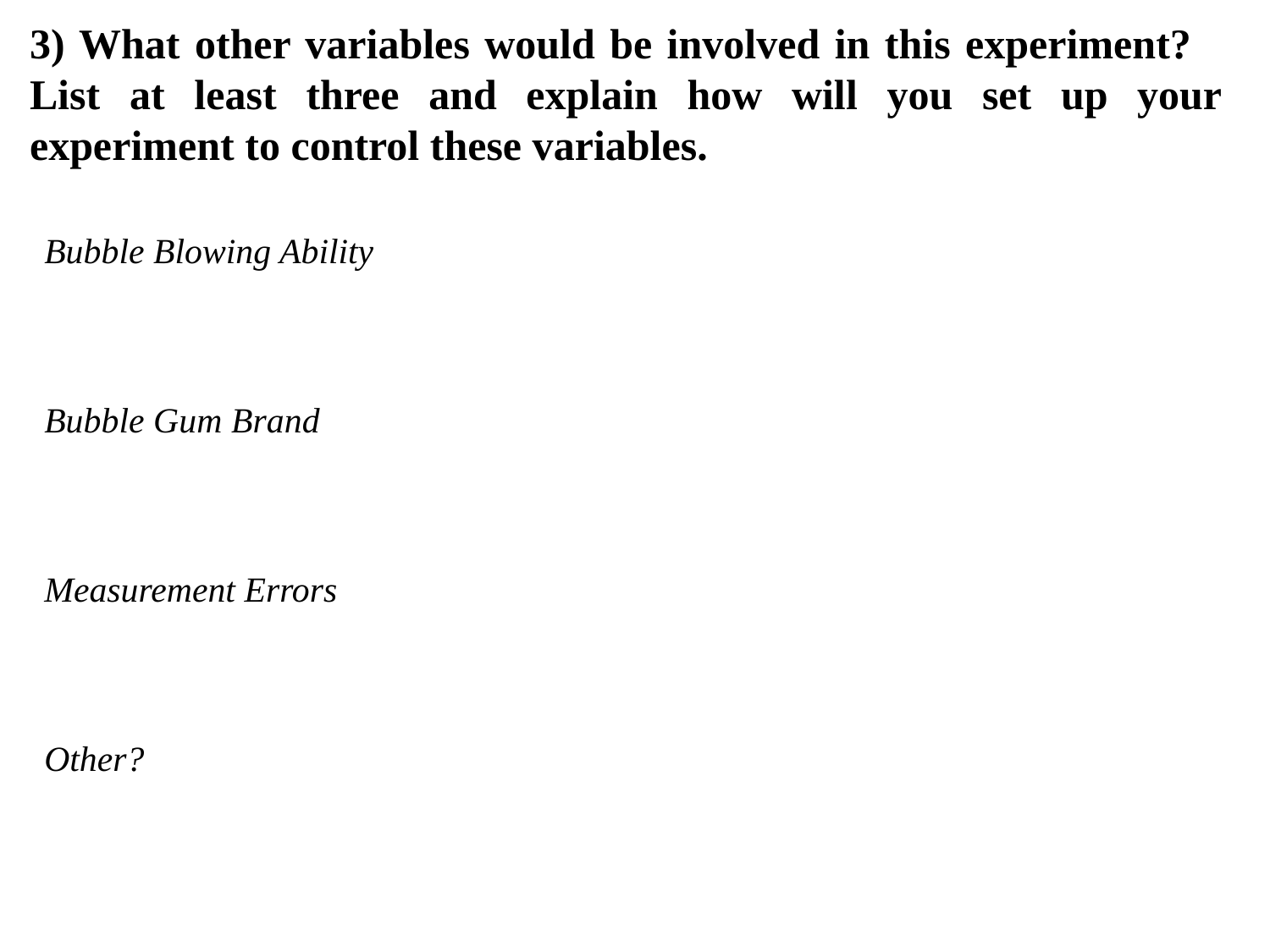

3) What other variables would be involved in this experiment?   List at least three and explain how will you set up your experiment to control these variables.

Bubble Blowing Ability

Bubble Gum Brand

Measurement Errors

Other?